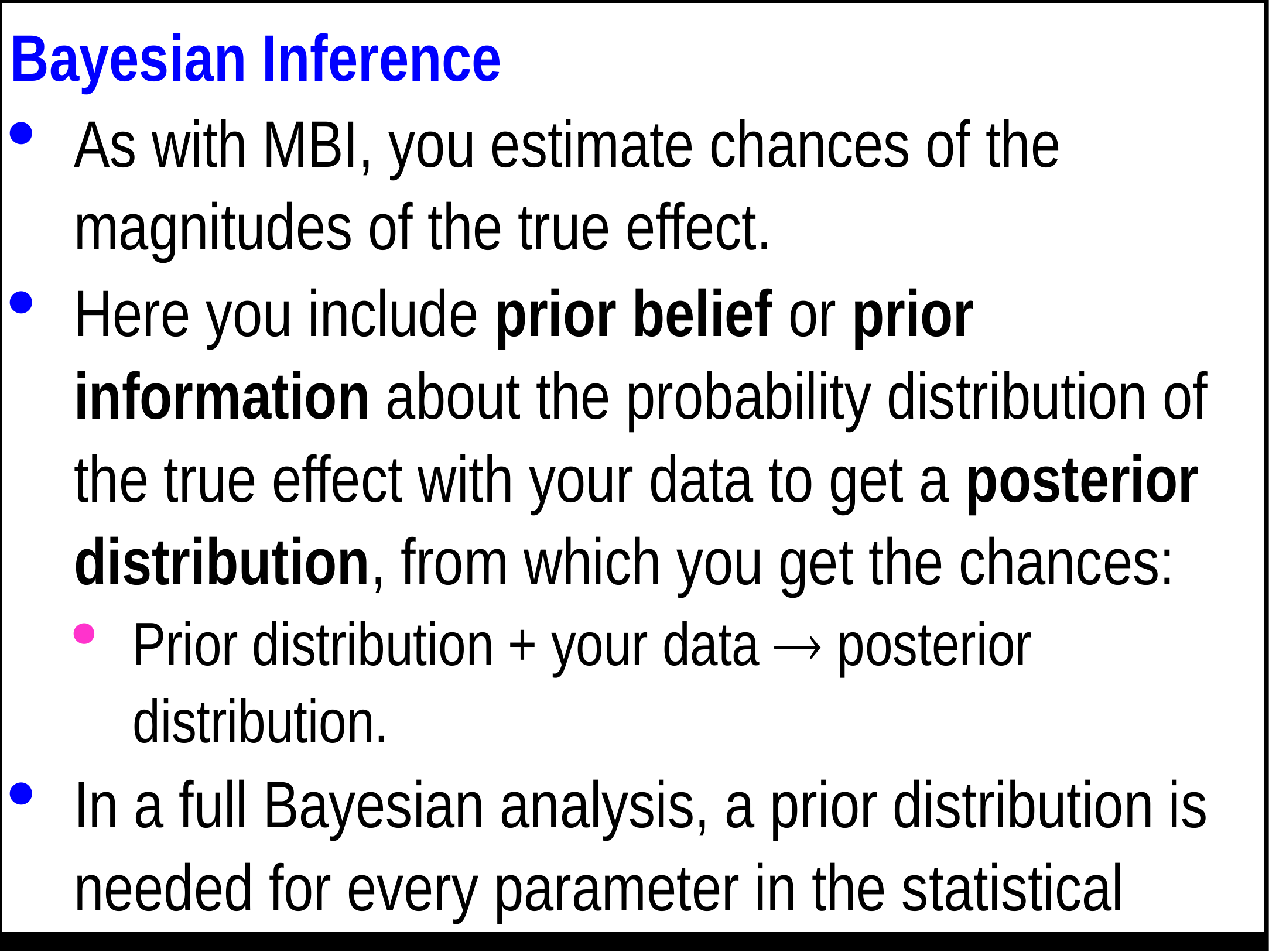

Bayesian Inference
As with MBI, you estimate chances of the magnitudes of the true effect.
Here you include prior belief or prior information about the probability distribution of the true effect with your data to get a posterior distribution, from which you get the chances:
Prior distribution + your data → posterior distribution.
In a full Bayesian analysis, a prior distribution is needed for every parameter in the statistical model.
This gets really complicated, and it's hard to justify your beliefs in the priors or difficult to derive relevant prior distributions from publications.
In a simplified approach promoted by Sander Greenland, all you need is a single prior representing your prior uncertainty in the effect for chosen values of effect modifiers in the statistical model.
For example, if you had males and females in a study, and you estimated the effect for males, then you would use a single prior representing your prior uncertainty in the effect for males.
This approach is easily implemented with a spreadsheet.
You input the prior and your data as confidence intervals; the spreadsheet gives you the posterior confidence interval and probabilities that the true effect is substantial and trivial.
Greenland's approach to Bayesian analysis is useful to prove that MBI is Bayesian.
Make the prior CI so wide that it is non-informative.
The posterior CI is then identical to the original CI derived from your data.